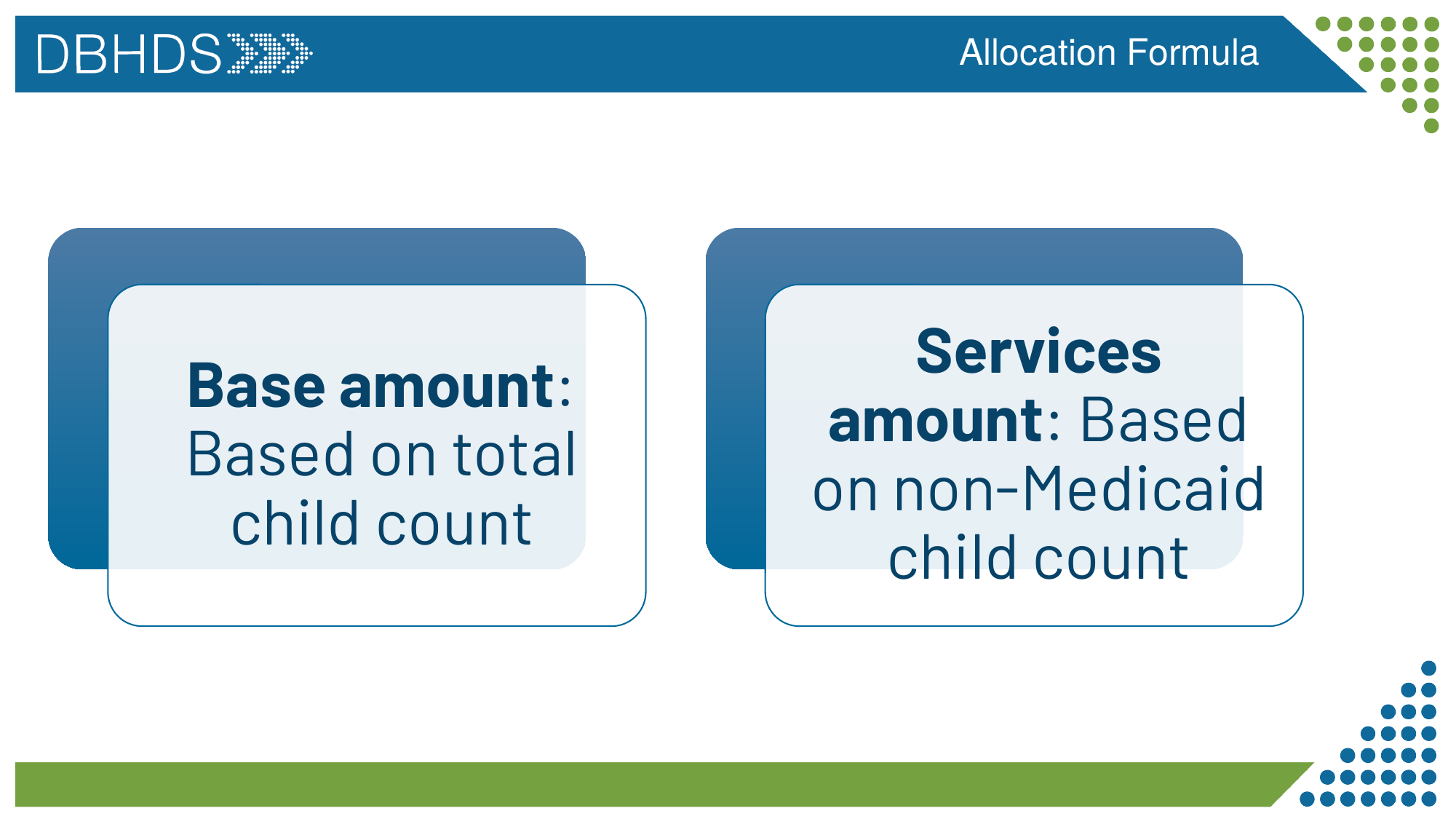

# Allocation Formula
Base amount: Based on total child count
Services amount: Based on non-Medicaid child count